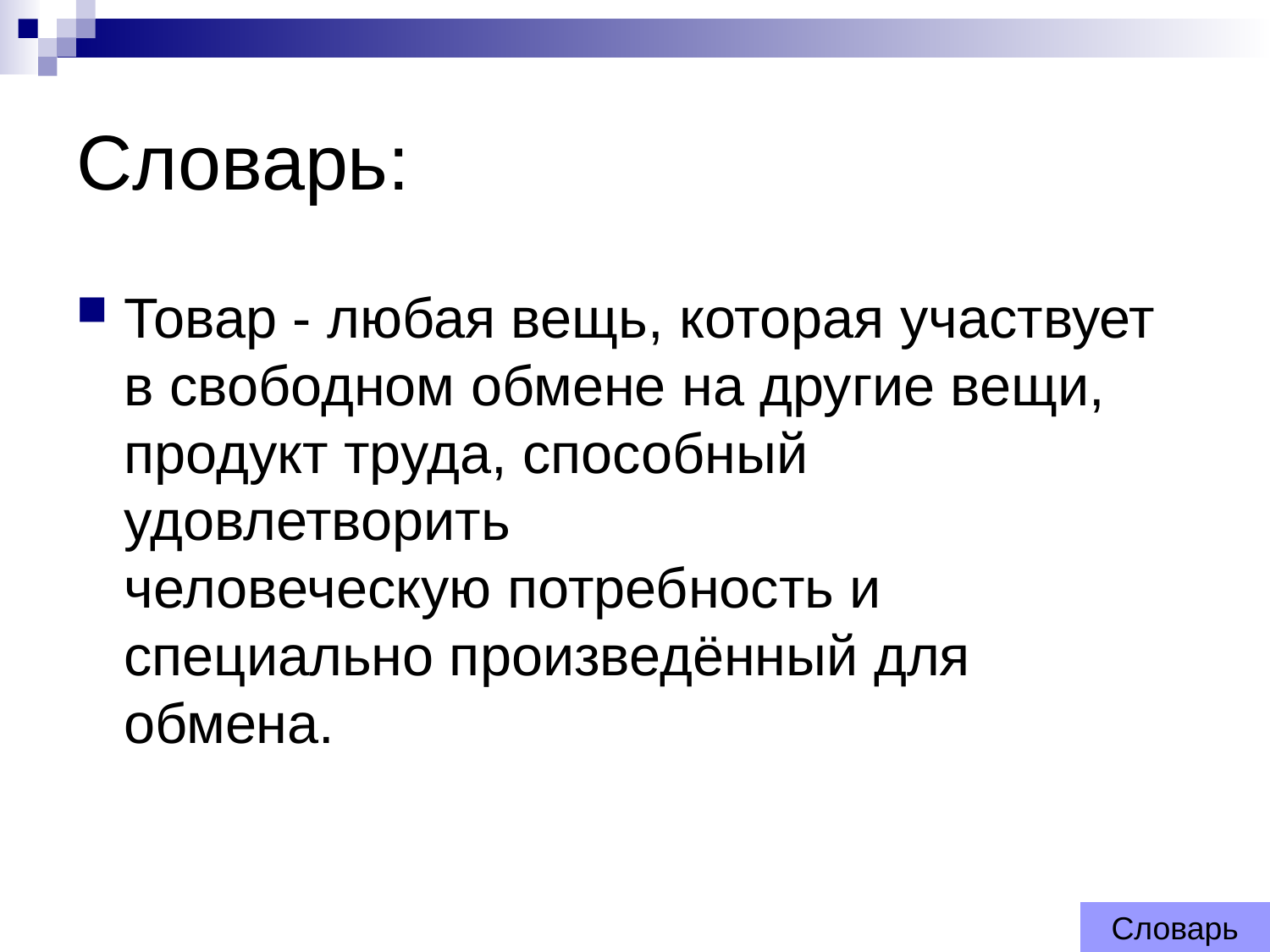

# Словарь:
Товар - любая вещь, которая участвует в свободном обмене на другие вещи, продукт труда, способный удовлетворить человеческую потребность и специально произведённый для обмена.
Словарь